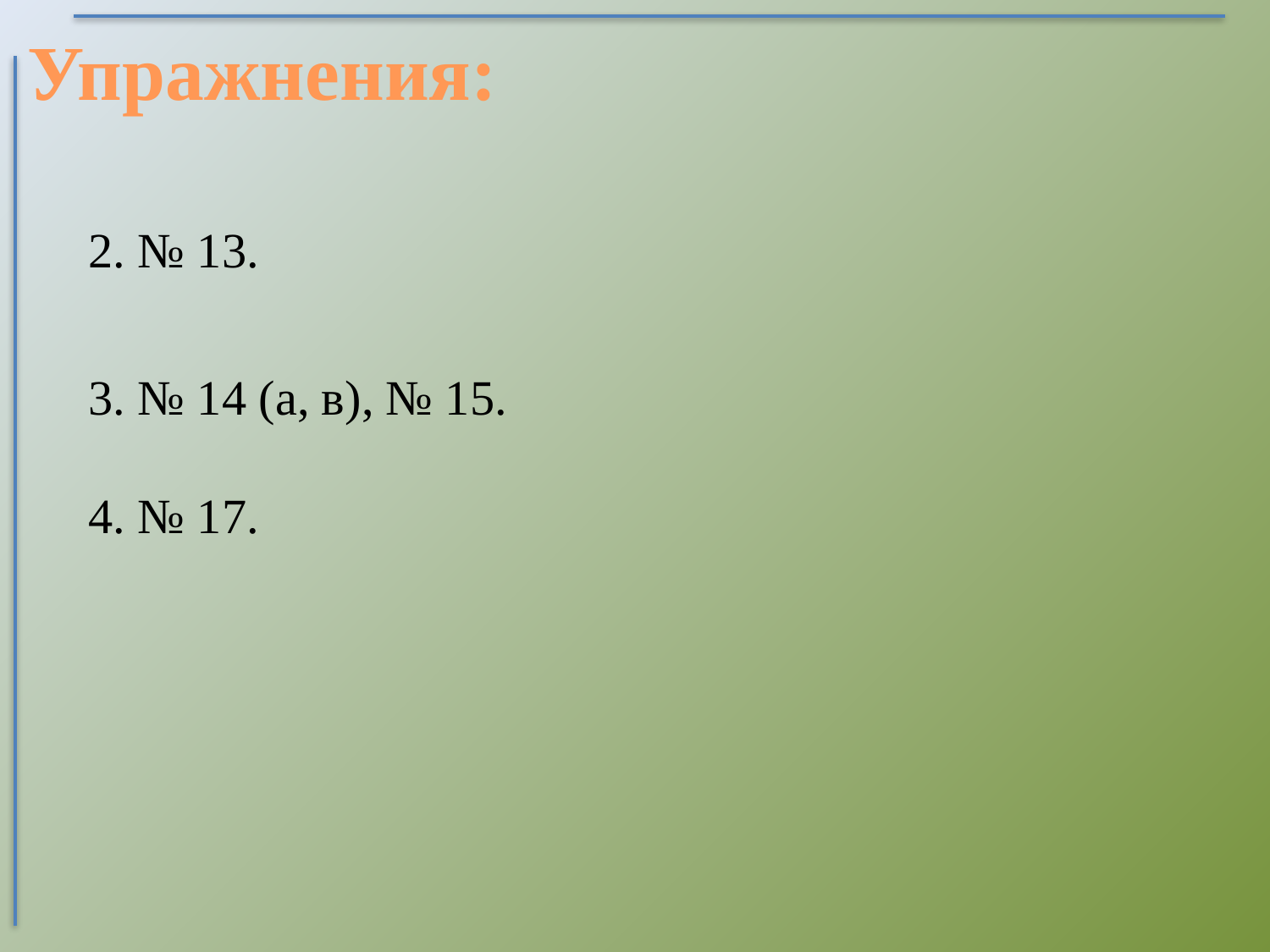

Упражнения:
2. № 13.
3. № 14 (а, в), № 15.

4. № 17.